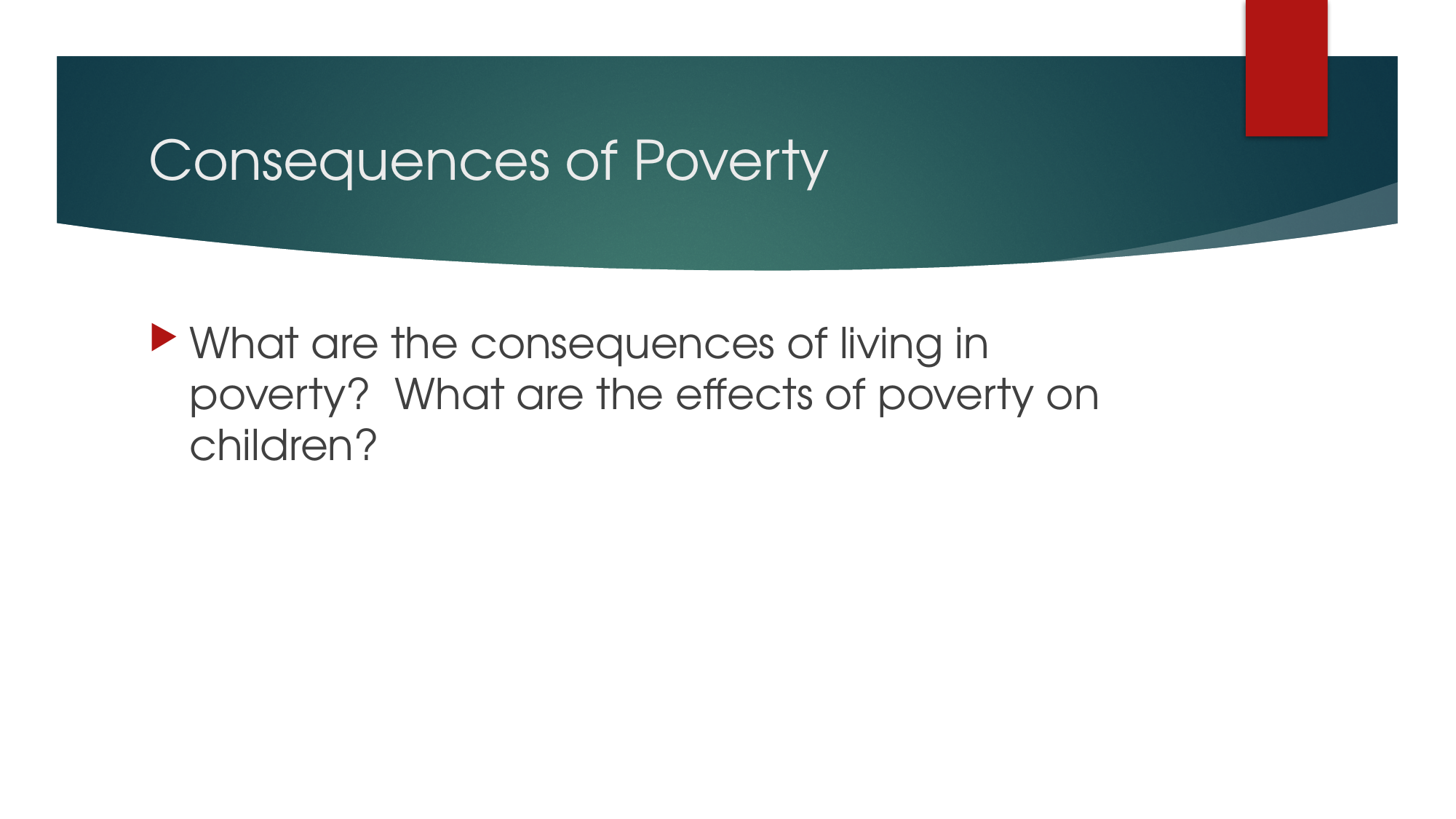

# Consequences of Poverty
What are the consequences of living in poverty?  What are the effects of poverty on children?